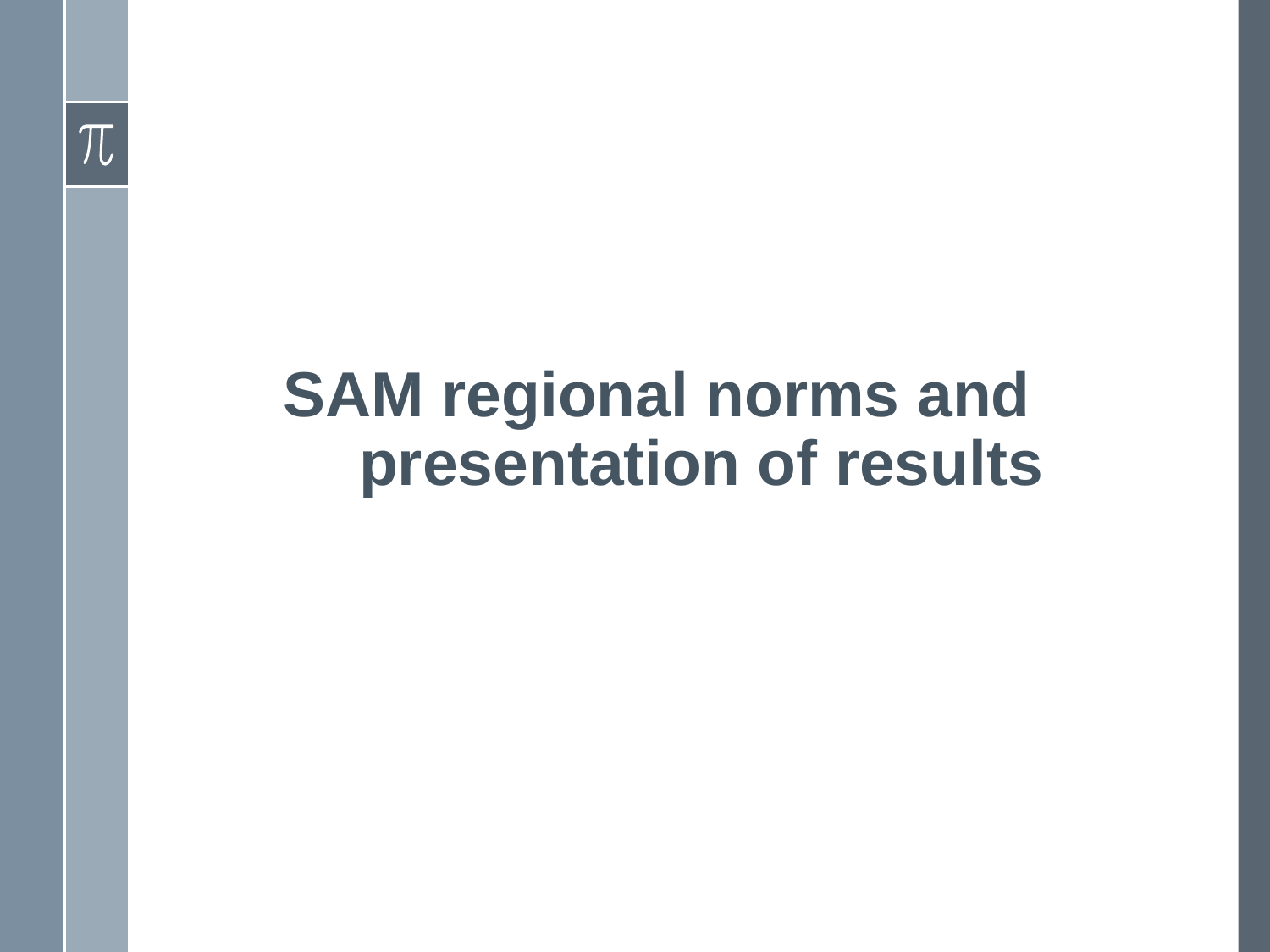

# SAM regional norms and  presentation of results